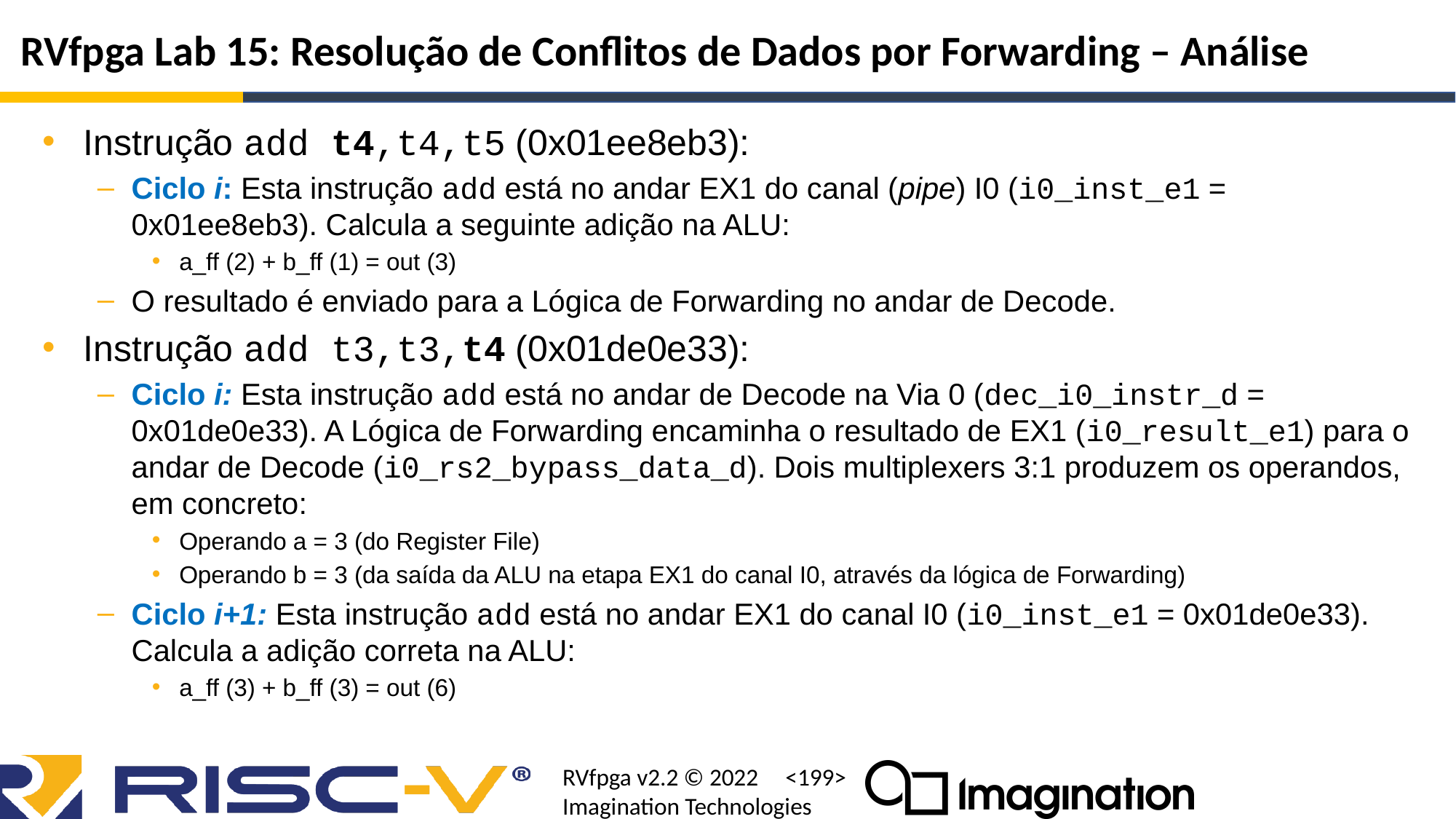

# RVfpga Lab 15: Resolução de Conflitos de Dados por Forwarding – Análise
Instrução add t4,t4,t5 (0x01ee8eb3):
Ciclo i: Esta instrução add está no andar EX1 do canal (pipe) I0 (i0_inst_e1 = 0x01ee8eb3). Calcula a seguinte adição na ALU:
a_ff (2) + b_ff (1) = out (3)
O resultado é enviado para a Lógica de Forwarding no andar de Decode.
Instrução add t3,t3,t4 (0x01de0e33):
Ciclo i: Esta instrução add está no andar de Decode na Via 0 (dec_i0_instr_d = 0x01de0e33). A Lógica de Forwarding encaminha o resultado de EX1 (i0_result_e1) para o andar de Decode (i0_rs2_bypass_data_d). Dois multiplexers 3:1 produzem os operandos, em concreto:
Operando a = 3 (do Register File)
Operando b = 3 (da saída da ALU na etapa EX1 do canal I0, através da lógica de Forwarding)
Ciclo i+1: Esta instrução add está no andar EX1 do canal I0 (i0_inst_e1 = 0x01de0e33). Calcula a adição correta na ALU:
a_ff (3) + b_ff (3) = out (6)